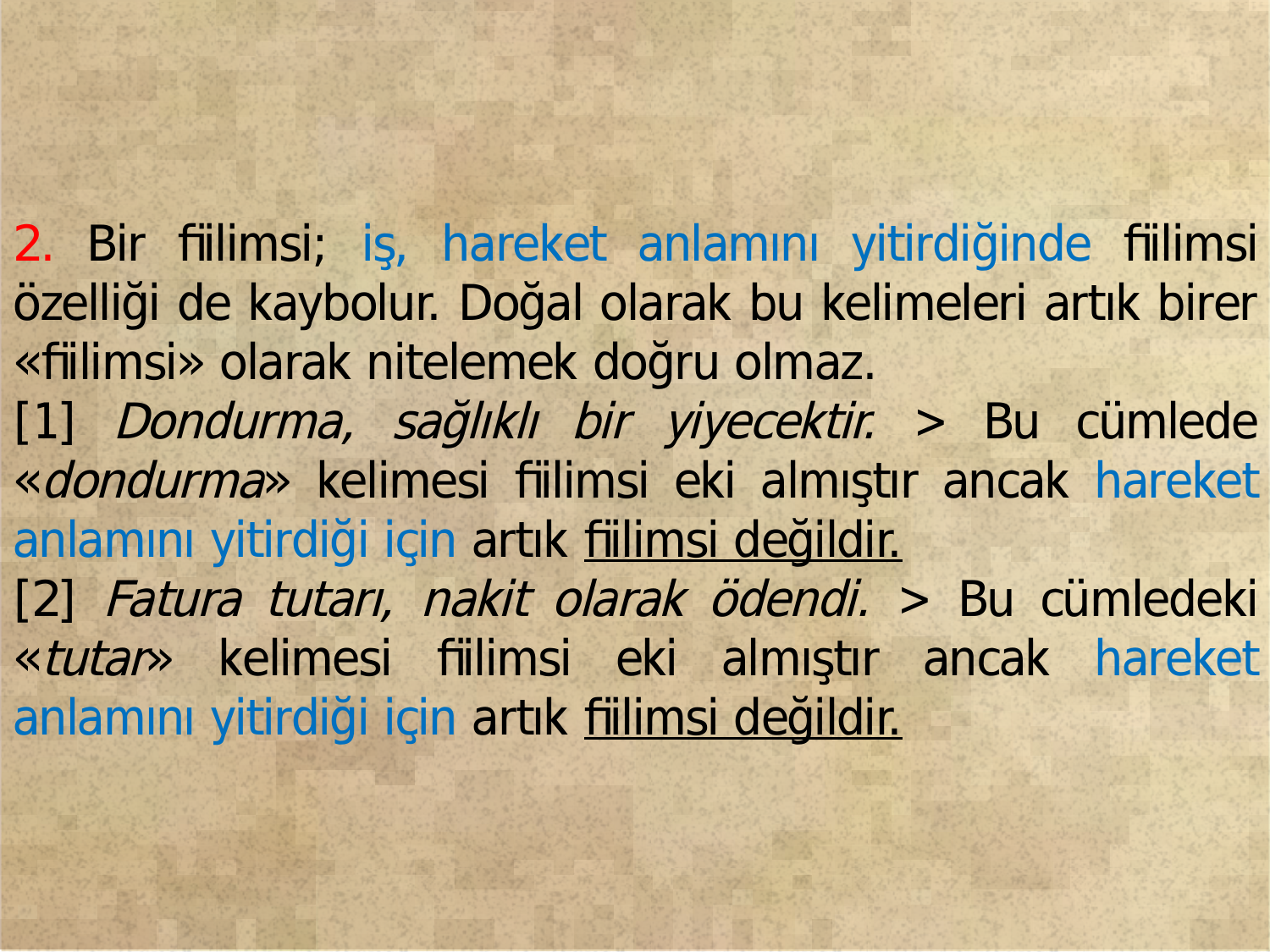

2. Bir fiilimsi; iş, hareket anlamını yitirdiğinde fiilimsi özelliği de kaybolur. Doğal olarak bu kelimeleri artık birer «fiilimsi» olarak nitelemek doğru olmaz.
[1] Dondurma, sağlıklı bir yiyecektir. > Bu cümlede «dondurma» kelimesi fiilimsi eki almıştır ancak hareket anlamını yitirdiği için artık fiilimsi değildir.
[2] Fatura tutarı, nakit olarak ödendi. > Bu cümledeki «tutar» kelimesi fiilimsi eki almıştır ancak hareket anlamını yitirdiği için artık fiilimsi değildir.